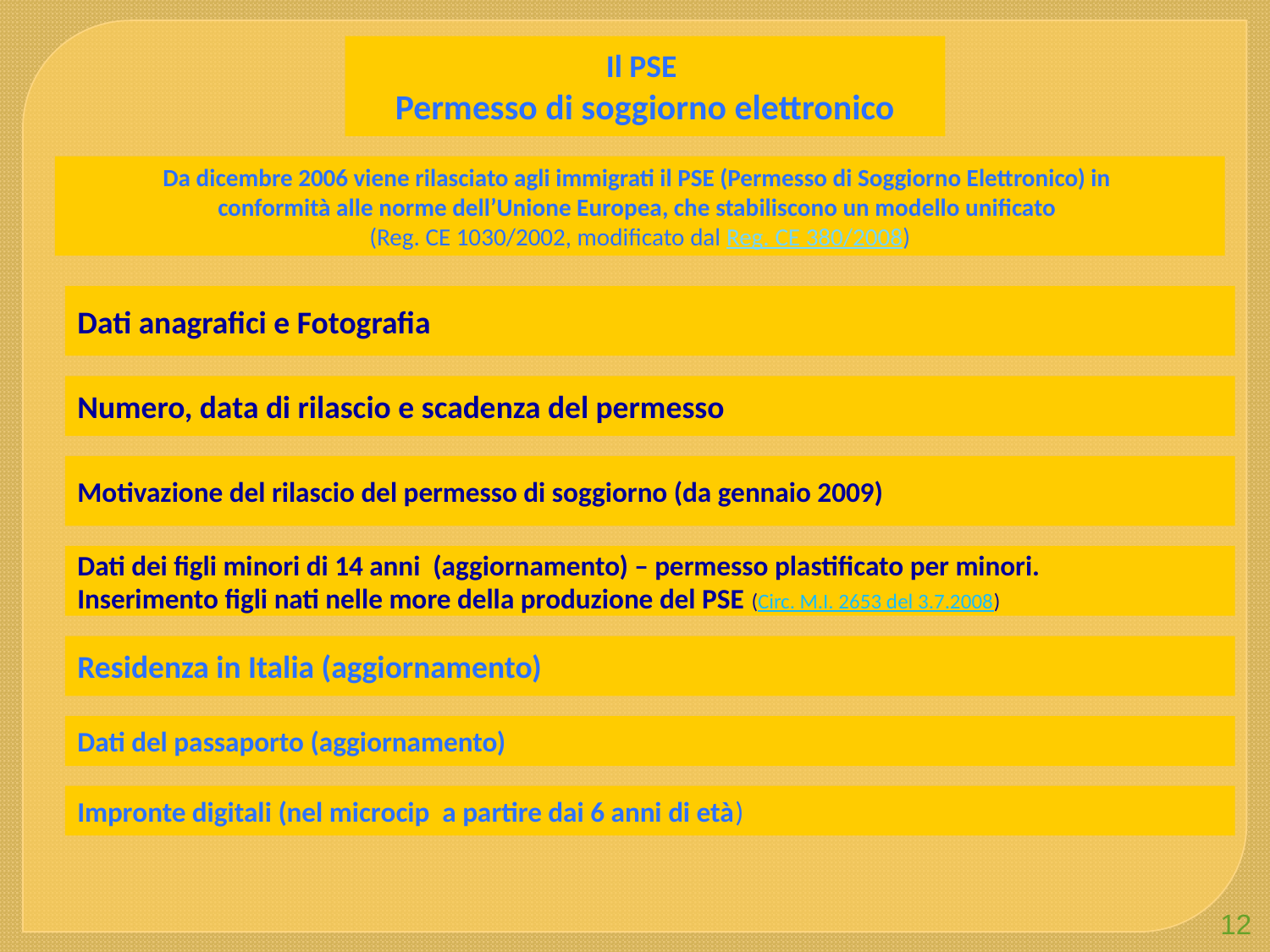

PSE: Permesso di soggiorno Elettronico
Il PSE
Permesso di soggiorno elettronico
Da dicembre 2006 viene rilasciato agli immigrati il PSE (Permesso di Soggiorno Elettronico) in
conformità alle norme dell’Unione Europea, che stabiliscono un modello unificato
(Reg. CE 1030/2002, modificato dal Reg. CE 380/2008)
Dati anagrafici e Fotografia
Numero, data di rilascio e scadenza del permesso
Motivazione del rilascio del permesso di soggiorno (da gennaio 2009)
Dati dei figli minori di 14 anni  (aggiornamento) – permesso plastificato per minori.
Inserimento figli nati nelle more della produzione del PSE (Circ. M.I. 2653 del 3.7.2008)
Residenza in Italia (aggiornamento)
Dati del passaporto (aggiornamento)
Impronte digitali (nel microcip  a partire dai 6 anni di età)
12